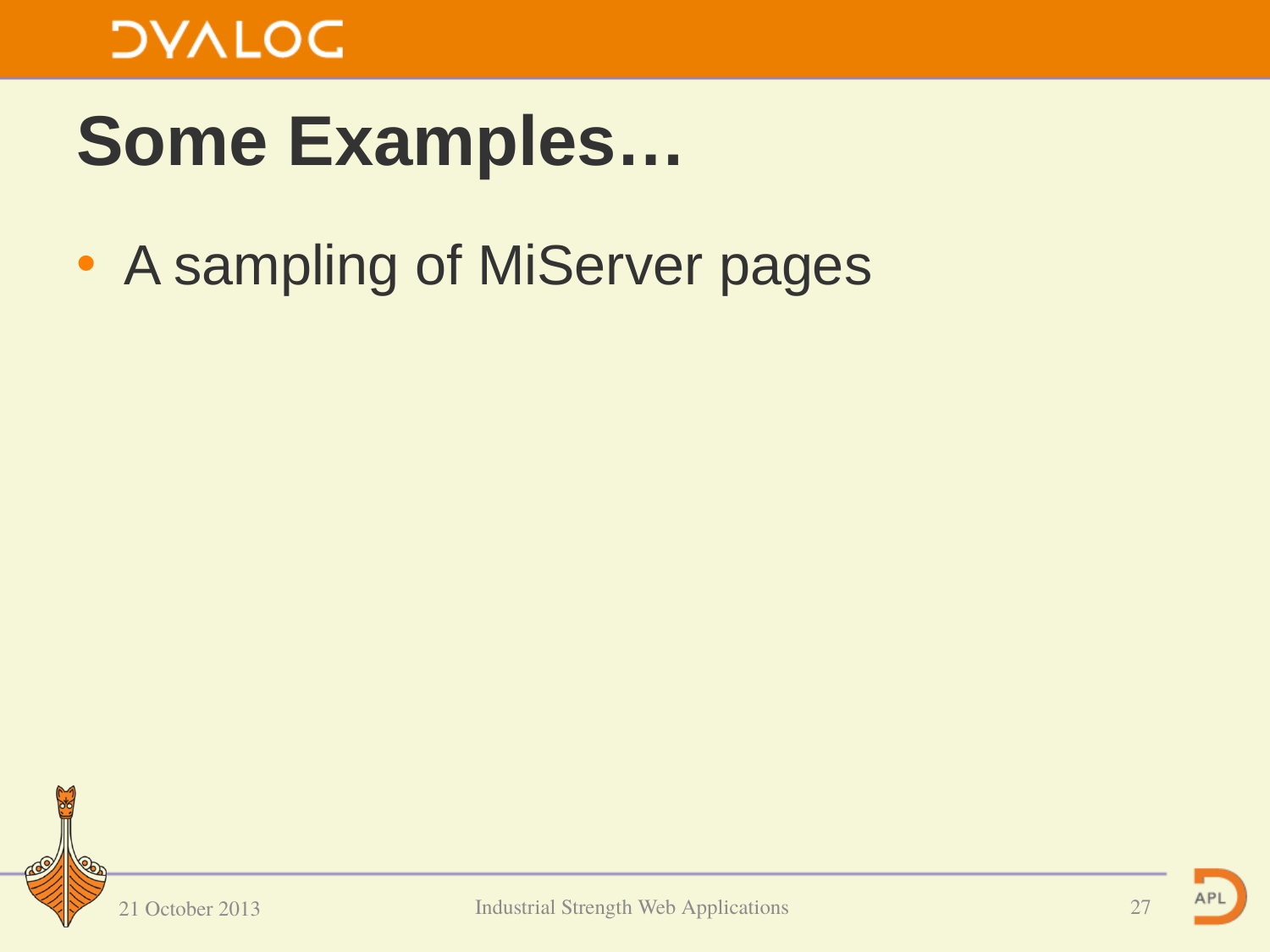

# Some Examples…
A sampling of MiServer pages
21 October 2013
 Industrial Strength Web Applications
27